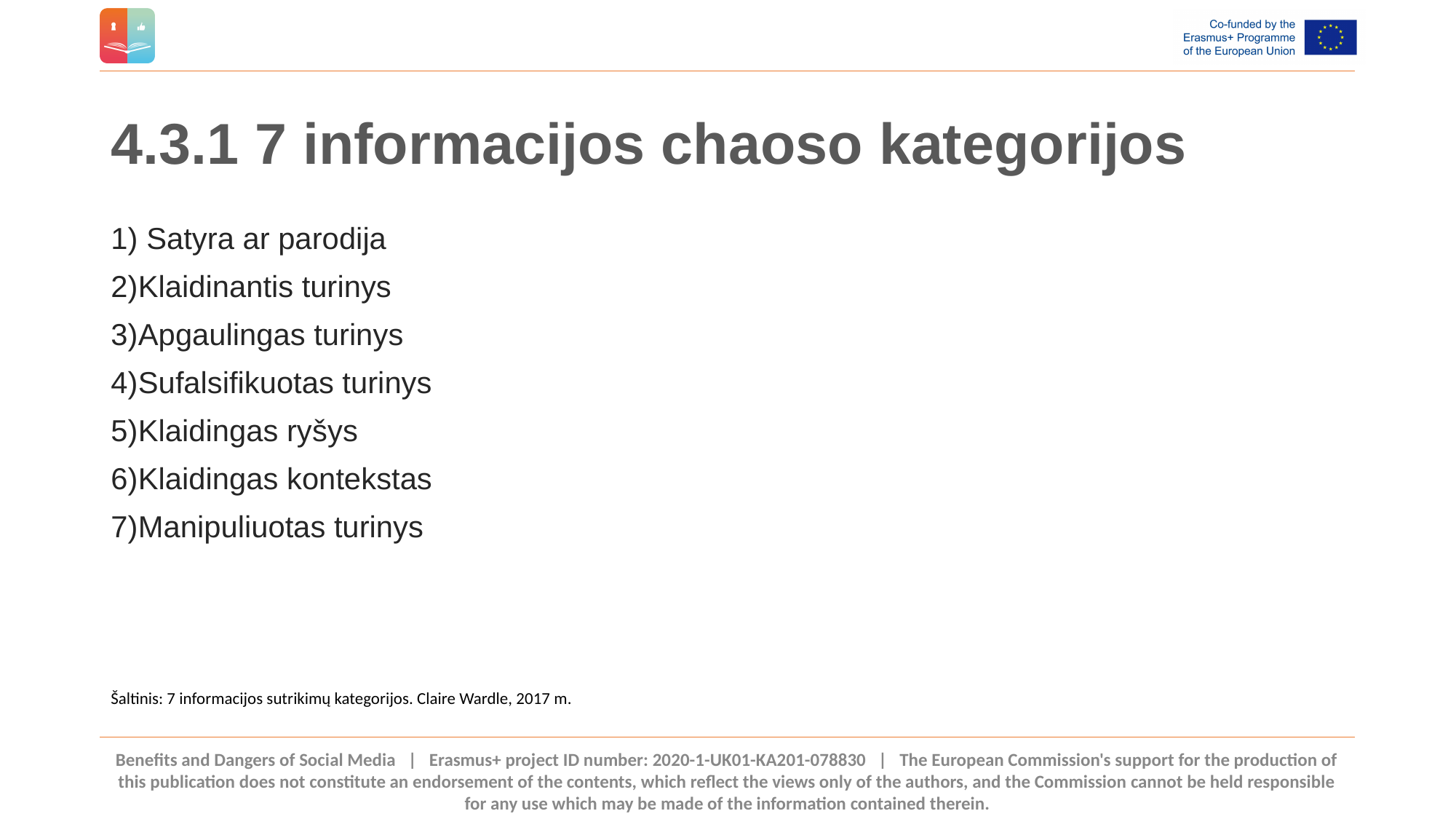

# 4.3.1 7 informacijos chaoso kategorijos
 Satyra ar parodija
Klaidinantis turinys
Apgaulingas turinys
Sufalsifikuotas turinys
Klaidingas ryšys
Klaidingas kontekstas
Manipuliuotas turinys

Šaltinis: 7 informacijos sutrikimų kategorijos. Claire Wardle, 2017 m.
Benefits and Dangers of Social Media   |   Erasmus+ project ID number: 2020-1-UK01-KA201-078830   |   The European Commission's support for the production of this publication does not constitute an endorsement of the contents, which reflect the views only of the authors, and the Commission cannot be held responsible for any use which may be made of the information contained therein.